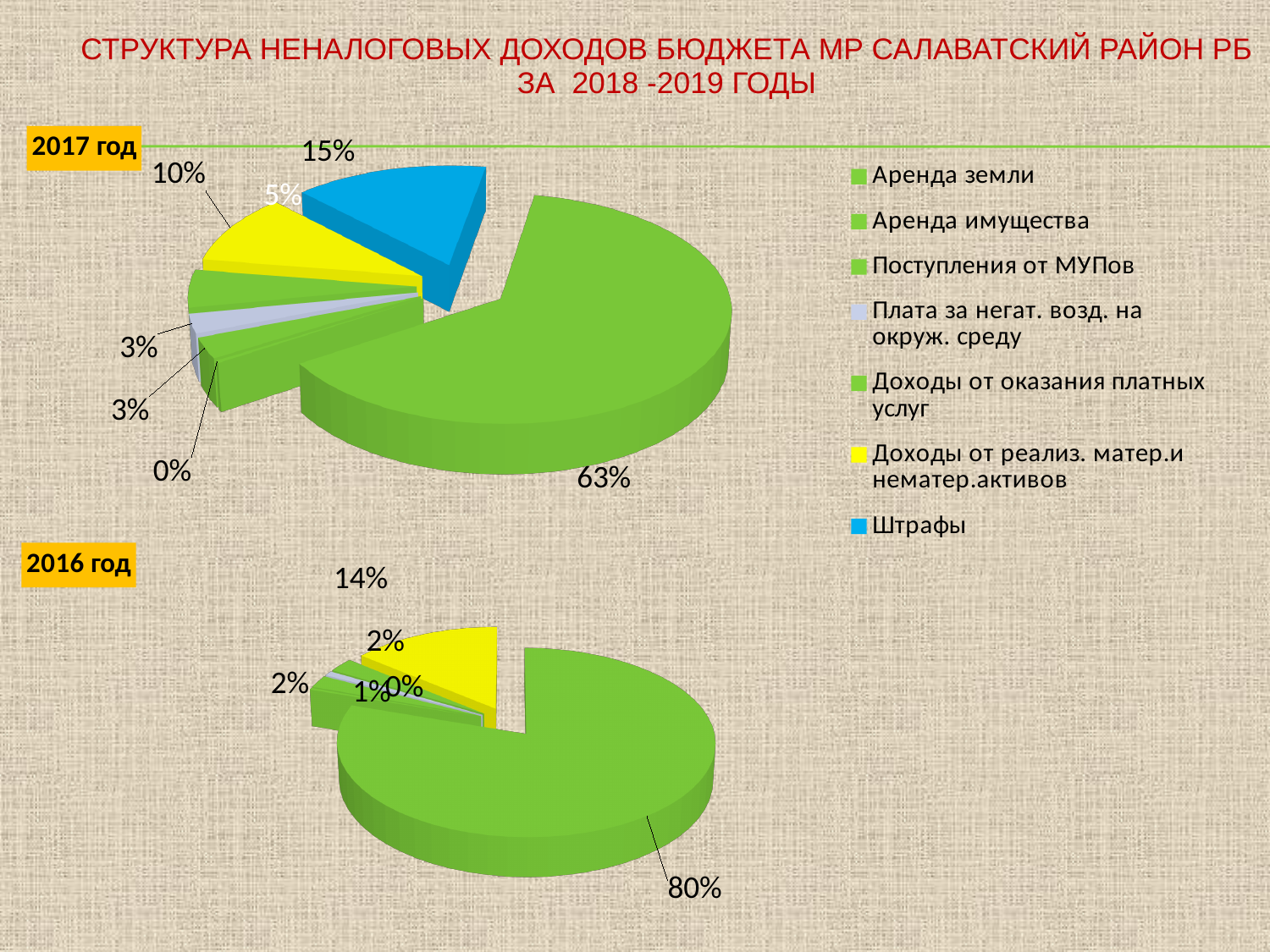

# Структура неналоговых доходов бюджета МР САЛАВАТСКИЙ РАЙОН рб за  2018 -2019 годы

[unsupported chart]

[unsupported chart]